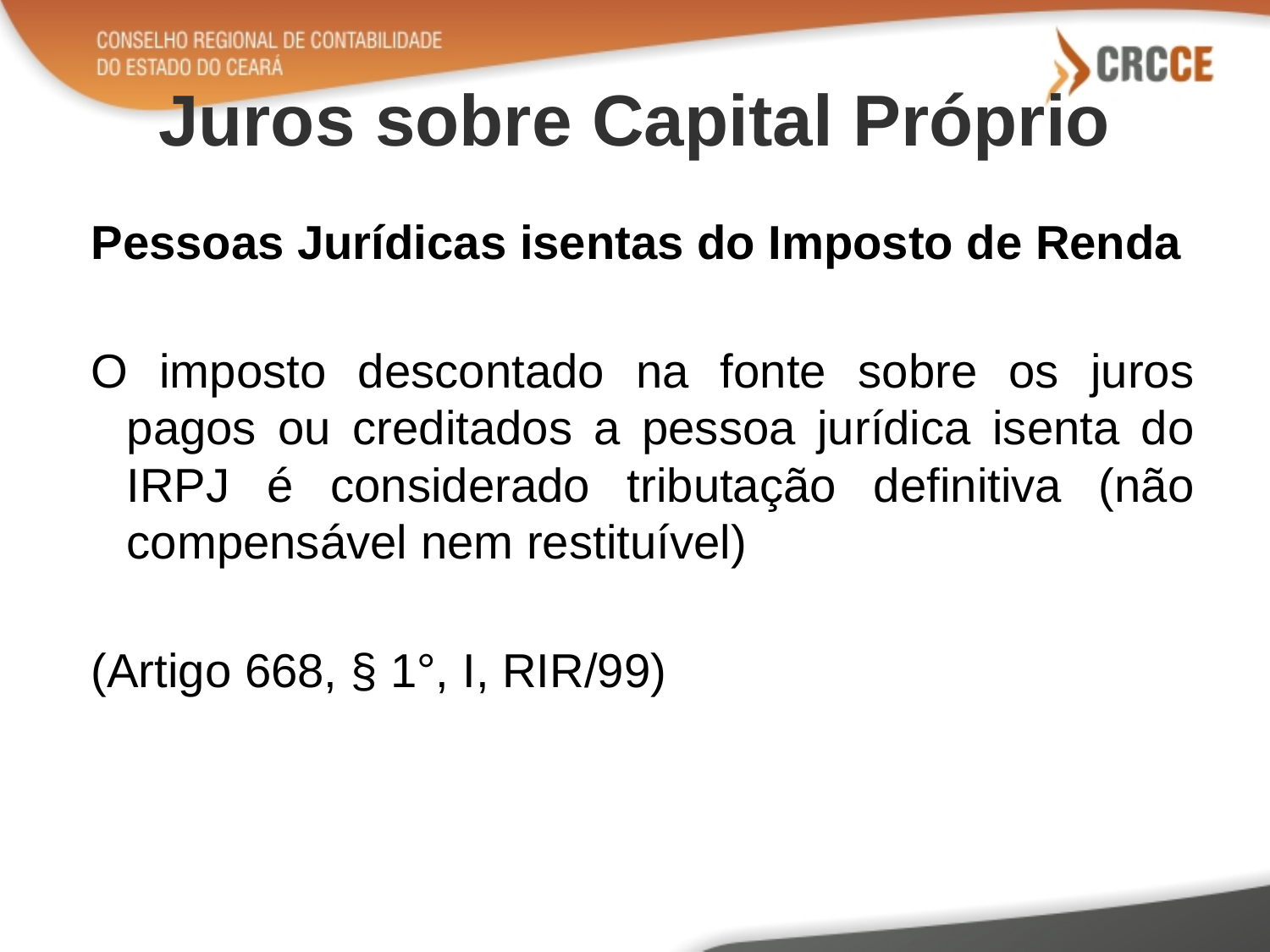

# Juros sobre Capital Próprio
Pessoas Jurídicas isentas do Imposto de Renda

O imposto descontado na fonte sobre os juros pagos ou creditados a pessoa jurídica isenta do IRPJ é considerado tributação definitiva (não compensável nem restituível)

(Artigo 668, § 1°, I, RIR/99)